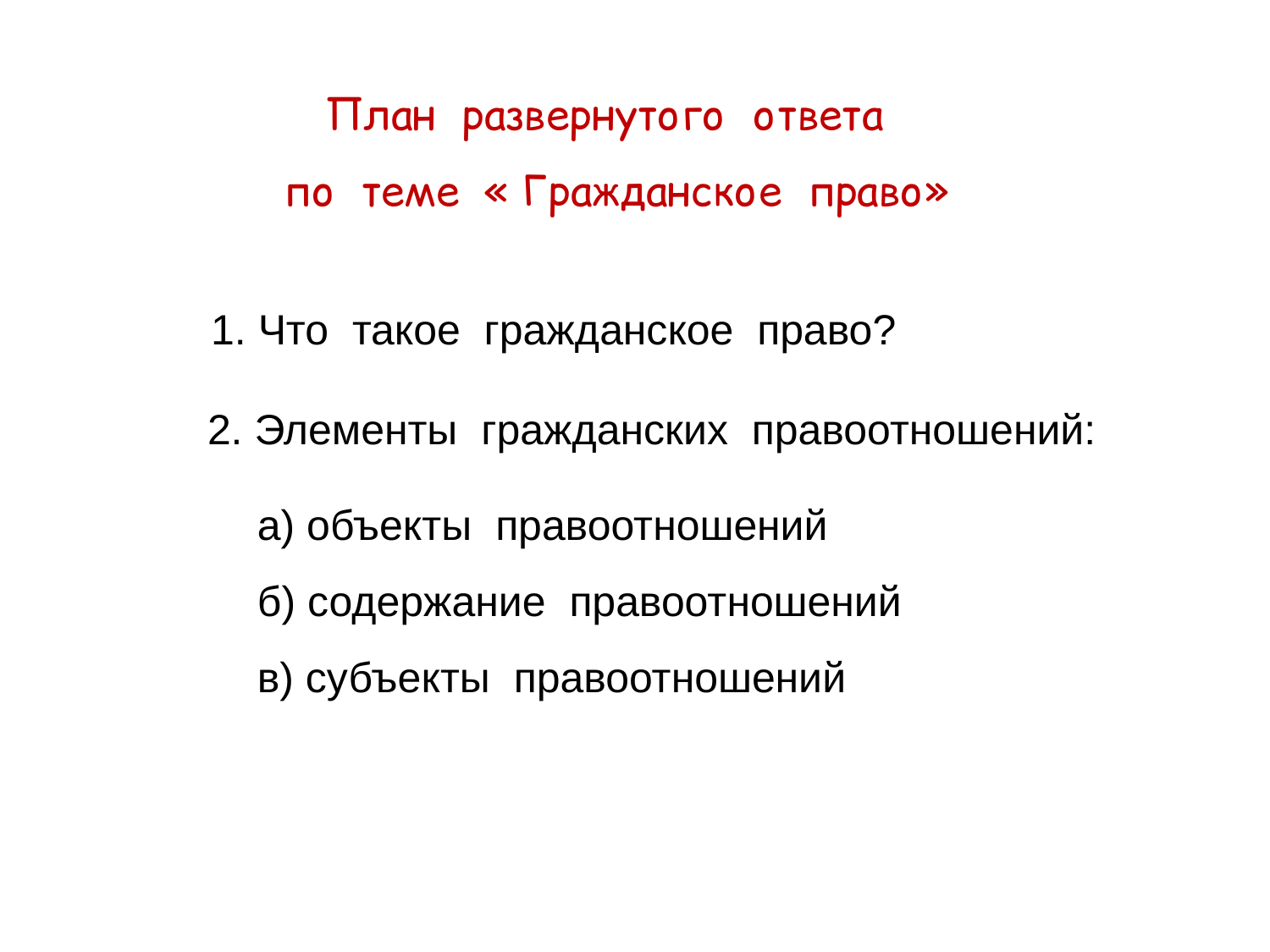

План  развернутого  ответа
по  теме  « Гражданское  право»
1. Что  такое  гражданское  право?
2. Элементы  гражданских  правоотношений:
а) объекты  правоотношений
б) содержание  правоотношений
в) субъекты  правоотношений